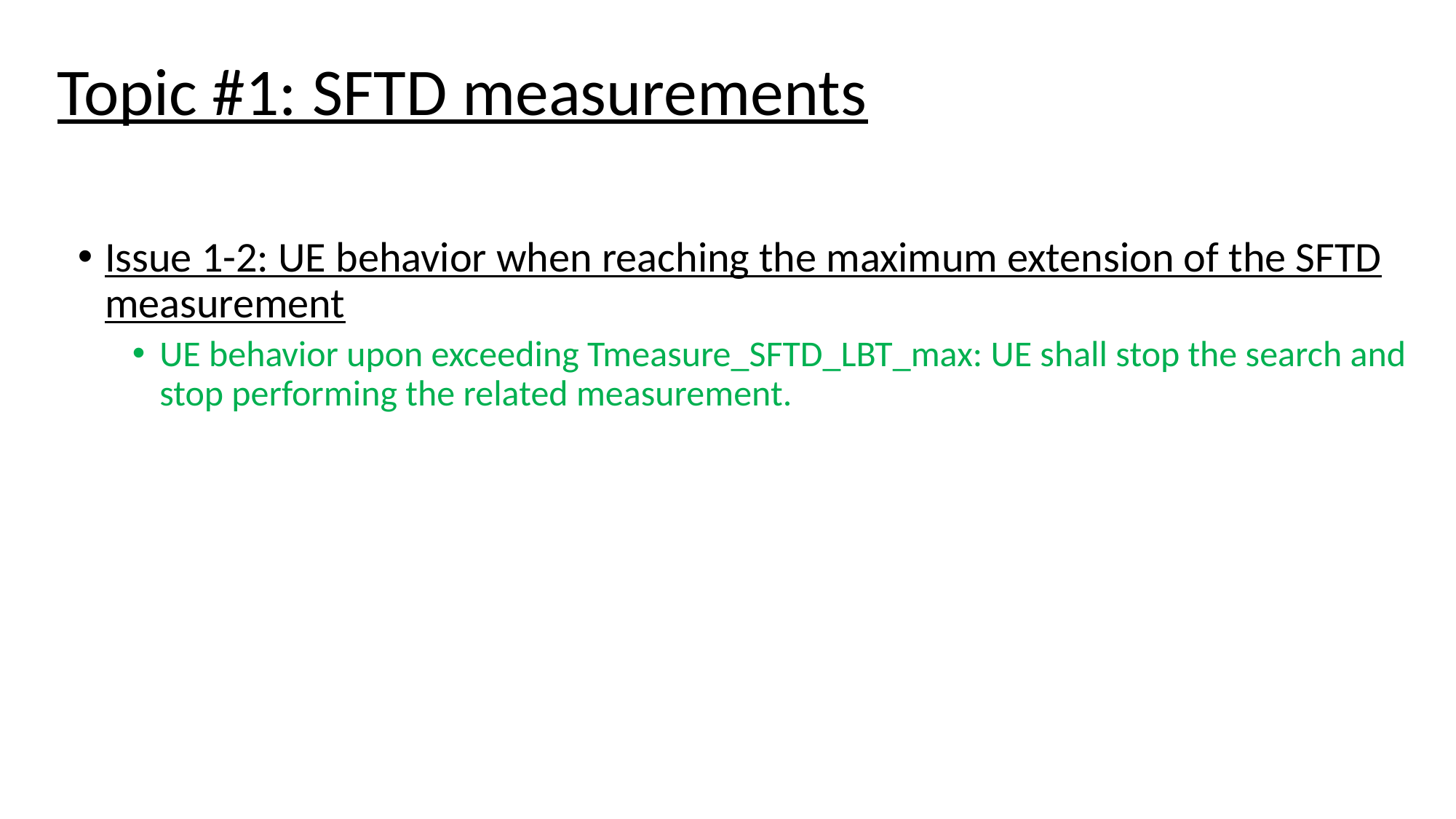

# Topic #1: SFTD measurements

Issue 1-2: UE behavior when reaching the maximum extension of the SFTD measurement
UE behavior upon exceeding Tmeasure_SFTD_LBT_max: UE shall stop the search and stop performing the related measurement.